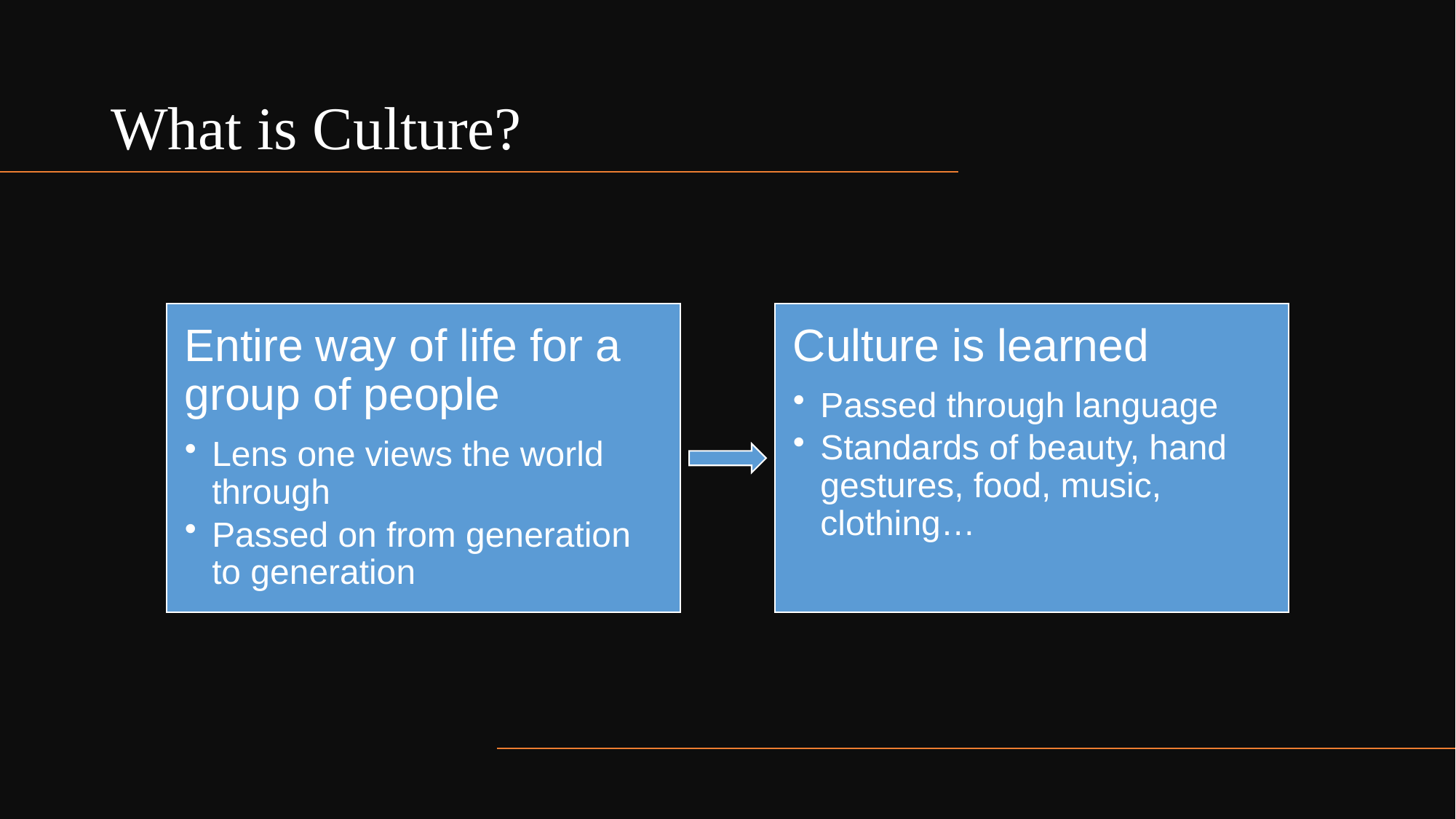

# What is Culture?
Entire way of life for a group of people
Lens one views the world through
Passed on from generation to generation
Culture is learned
Passed through language
Standards of beauty, hand gestures, food, music, clothing…